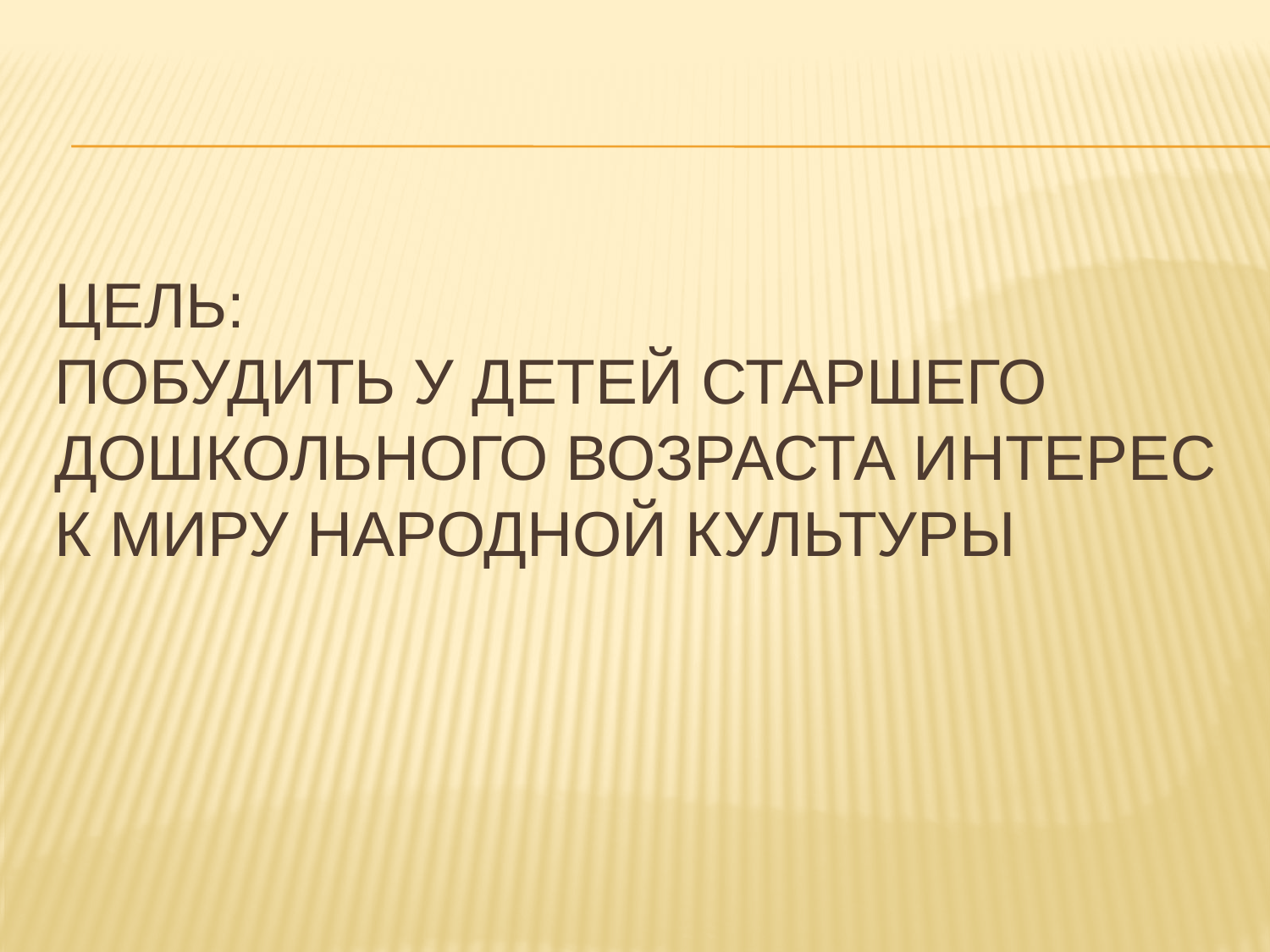

# Цель: ПОБУДИТЬ У ДЕТЕЙ СТАРШЕГО ДОШКОЛЬНОГО ВОЗРАсТА ИНТЕРЕС К МИРУ НАРОДНОЙ КУЛЬТУРЫ